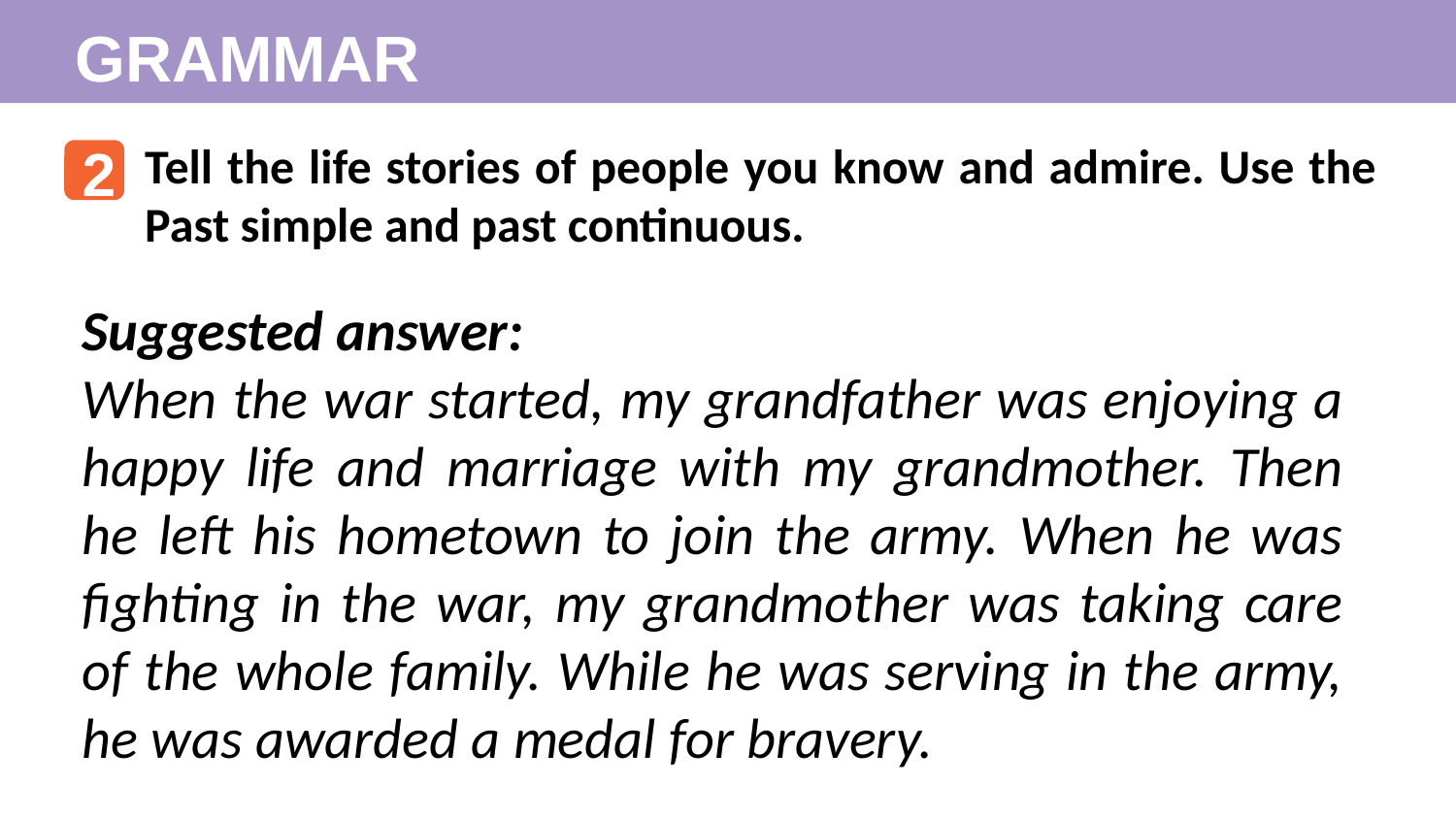

GRAMMAR
2
Tell the life stories of people you know and admire. Use the Past simple and past continuous.

Suggested answer:
When the war started, my grandfather was enjoying a happy life and marriage with my grandmother. Then he left his hometown to join the army. When he was fighting in the war, my grandmother was taking care of the whole family. While he was serving in the army, he was awarded a medal for bravery.